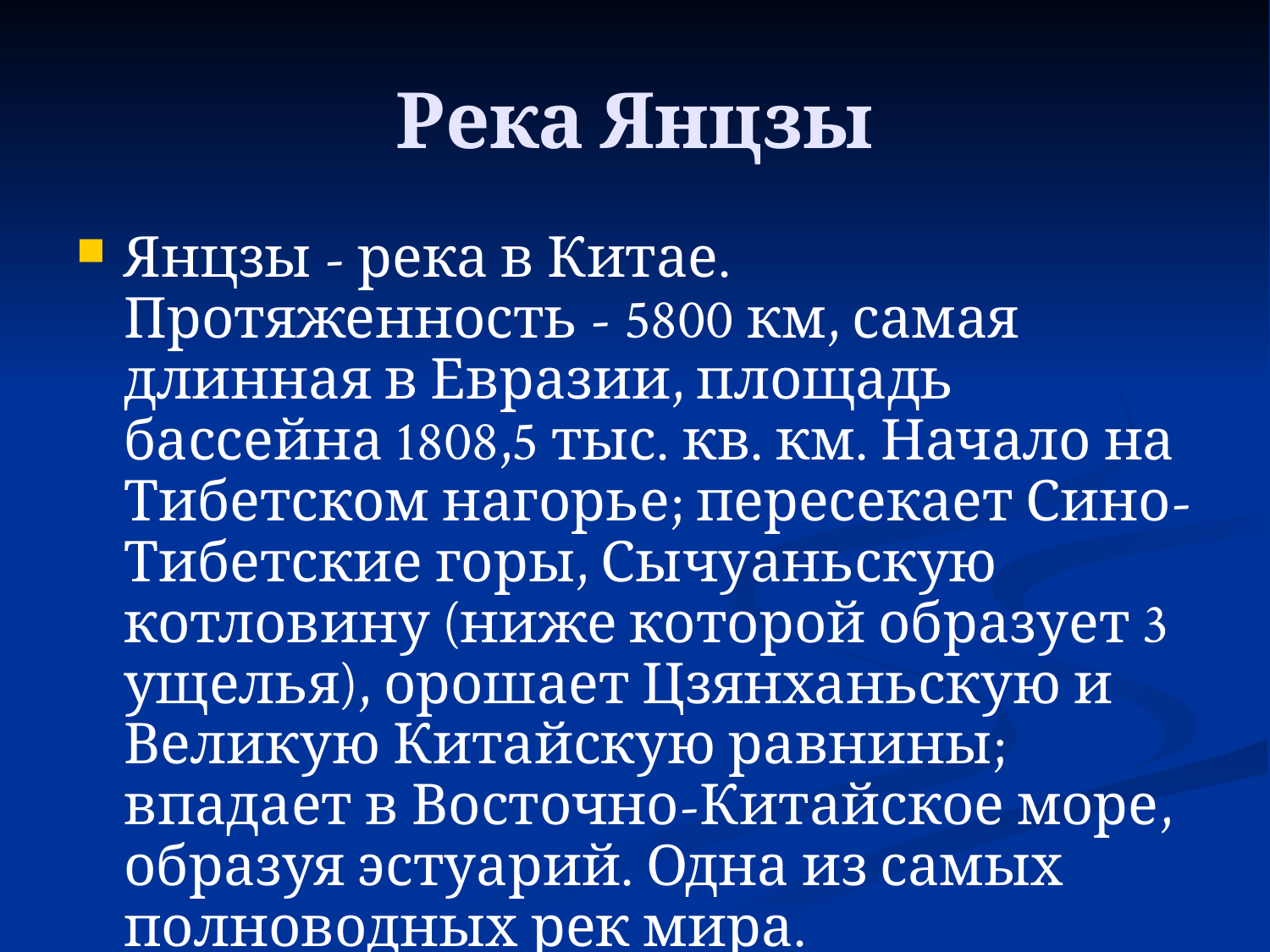

# Река Янцзы
Янцзы - река в Китае. Протяженность - 5800 км, самая длинная в Евразии, площадь бассейна 1808,5 тыс. кв. км. Начало на Тибетском нагорье; пересекает Сино-Тибетские горы, Сычуаньскую котловину (ниже которой образует 3 ущелья), орошает Цзянханьскую и Великую Китайскую равнины; впадает в Восточно-Китайское море, образуя эстуарий. Одна из самых полноводных рек мира.